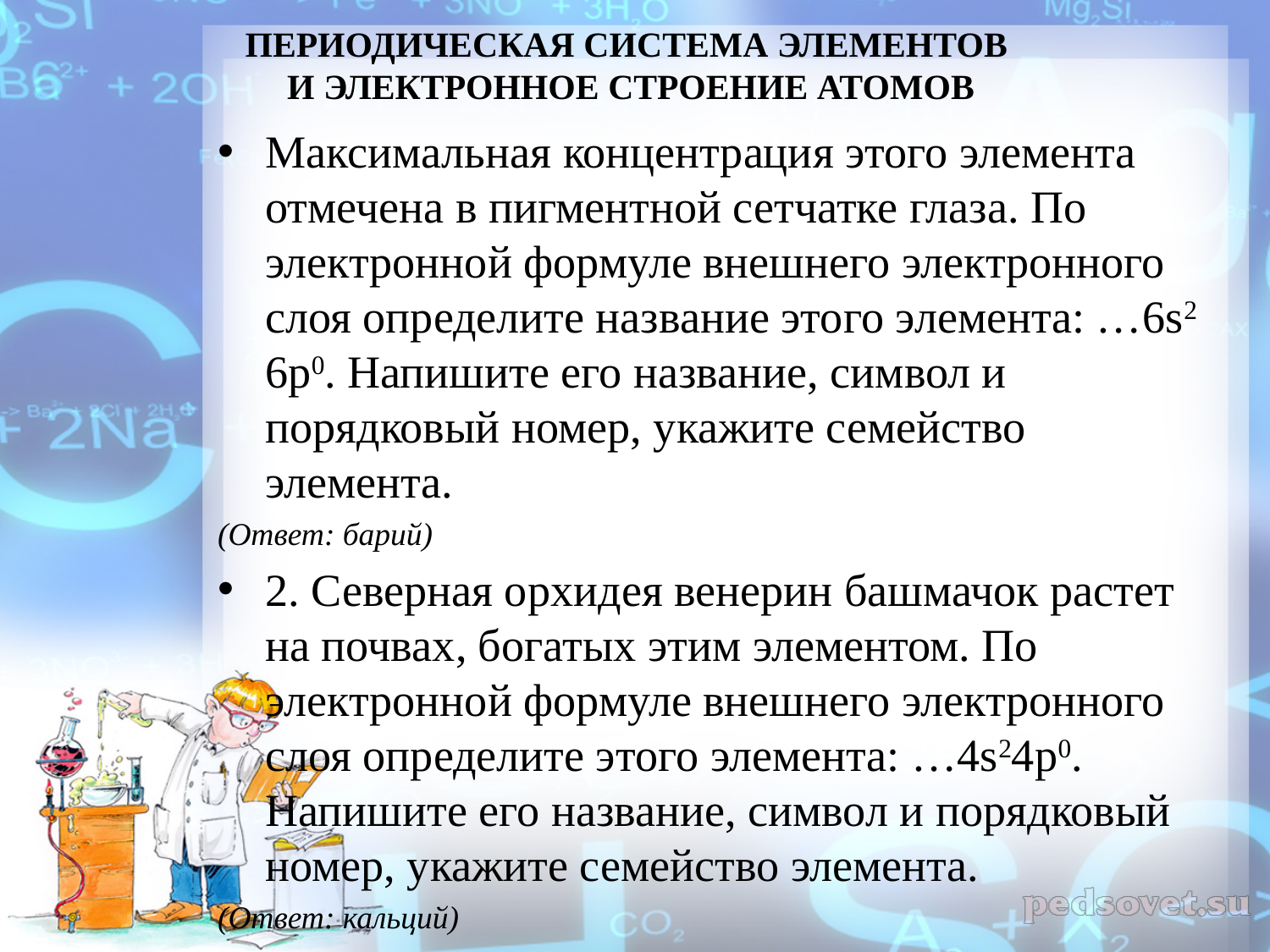

# ПЕРИОДИЧЕСКАЯ СИСТЕМА ЭЛЕМЕНТОВ И ЭЛЕКТРОННОЕ СТРОЕНИЕ АТОМОВ
Максимальная концентрация этого элемента отмечена в пигментной сетчатке глаза. По электронной формуле внешнего электронного слоя определите название этого элемента: …6s2 6p0. Напишите его название, символ и порядковый номер, укажите семейство элемента.
(Ответ: барий)
2. Северная орхидея венерин башмачок растет на почвах, богатых этим элементом. По электронной формуле внешнего электронного слоя определите этого элемента: …4s24p0. Напишите его название, символ и порядковый номер, укажите семейство элемента.
(Ответ: кальций)